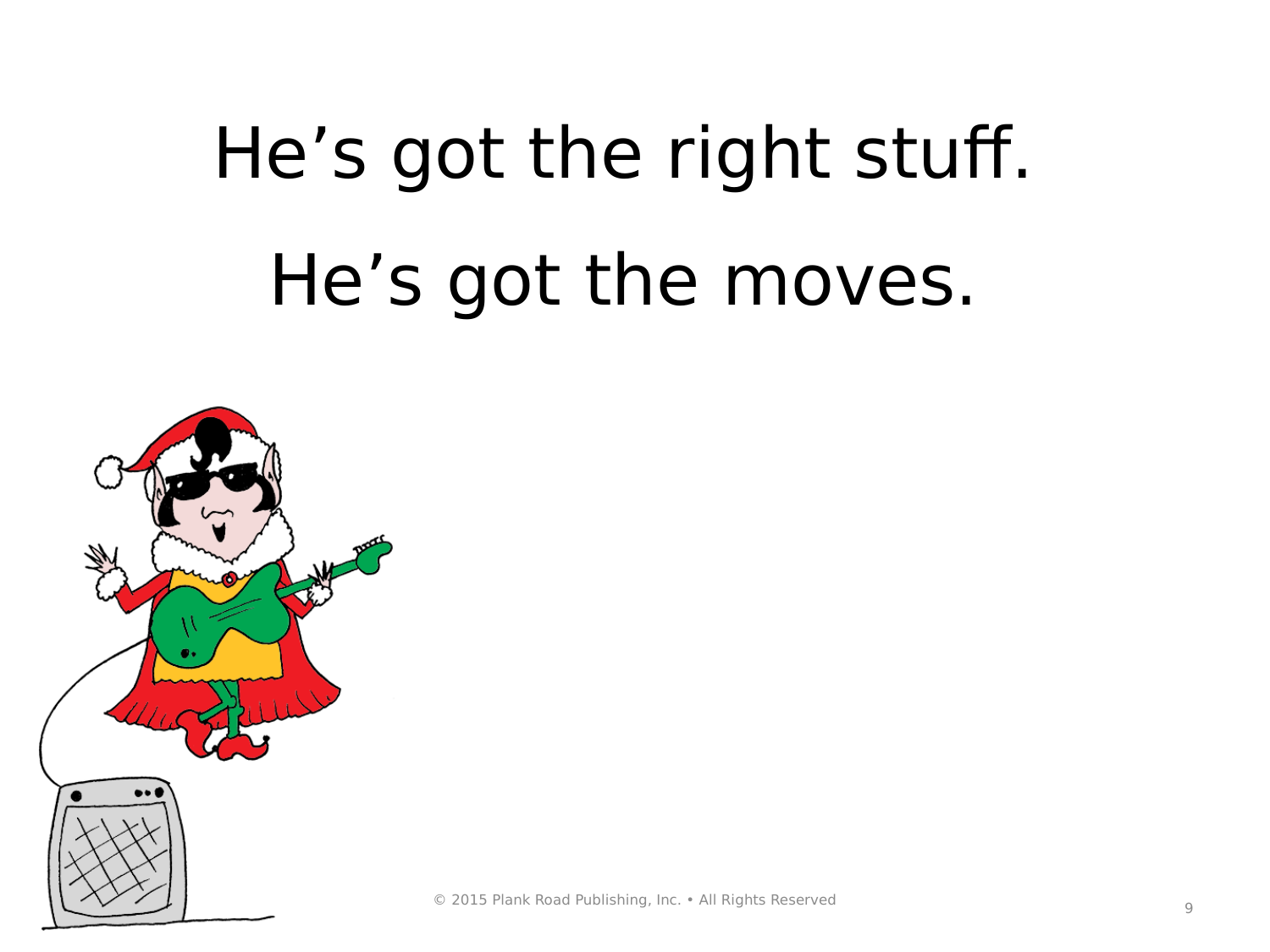

He’s got the right stuff.
He’s got the moves.
9